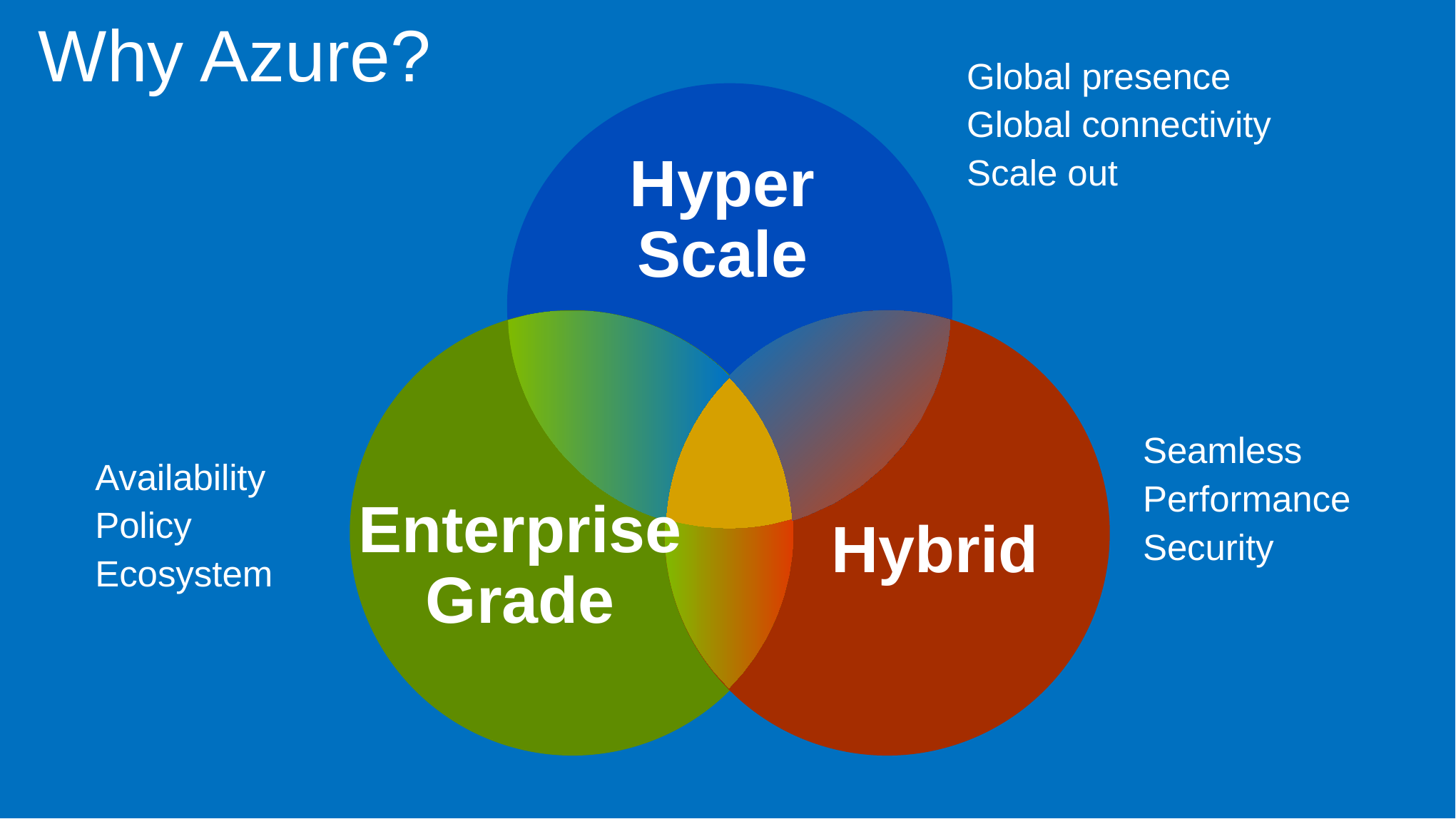

Why Azure?
Global presence
Global connectivity
Scale out

Hyper
Scale

Enterprise
Grade
Hybrid

Seamless
Performance
Security
Availability
Policy
Ecosystem